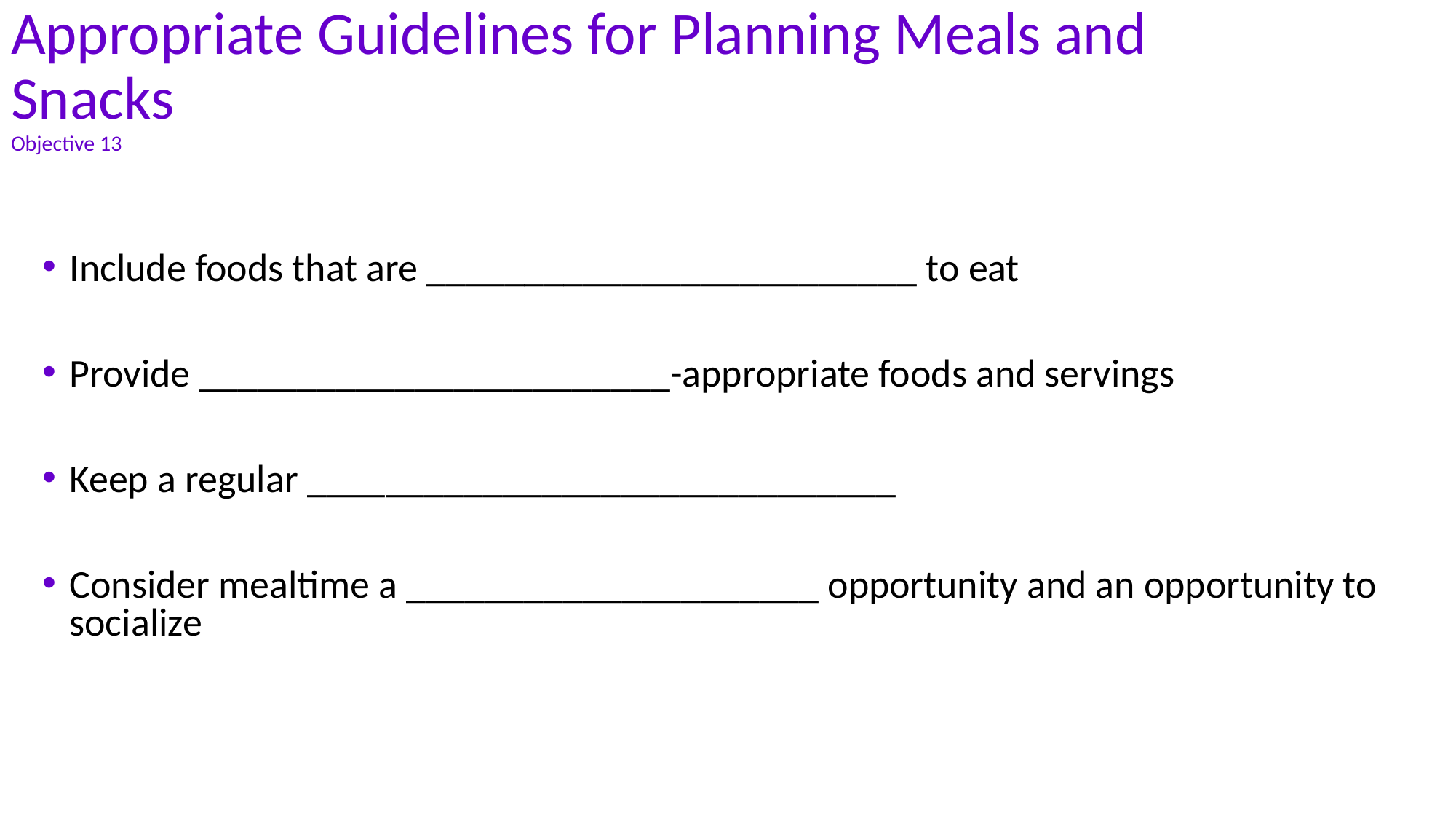

# Appropriate Guidelines for Planning Meals and Snacks Objective 13
Include foods that are _________________________ to eat

Provide ________________________-appropriate foods and servings

Keep a regular ______________________________

Consider mealtime a _____________________ opportunity and an opportunity to socialize